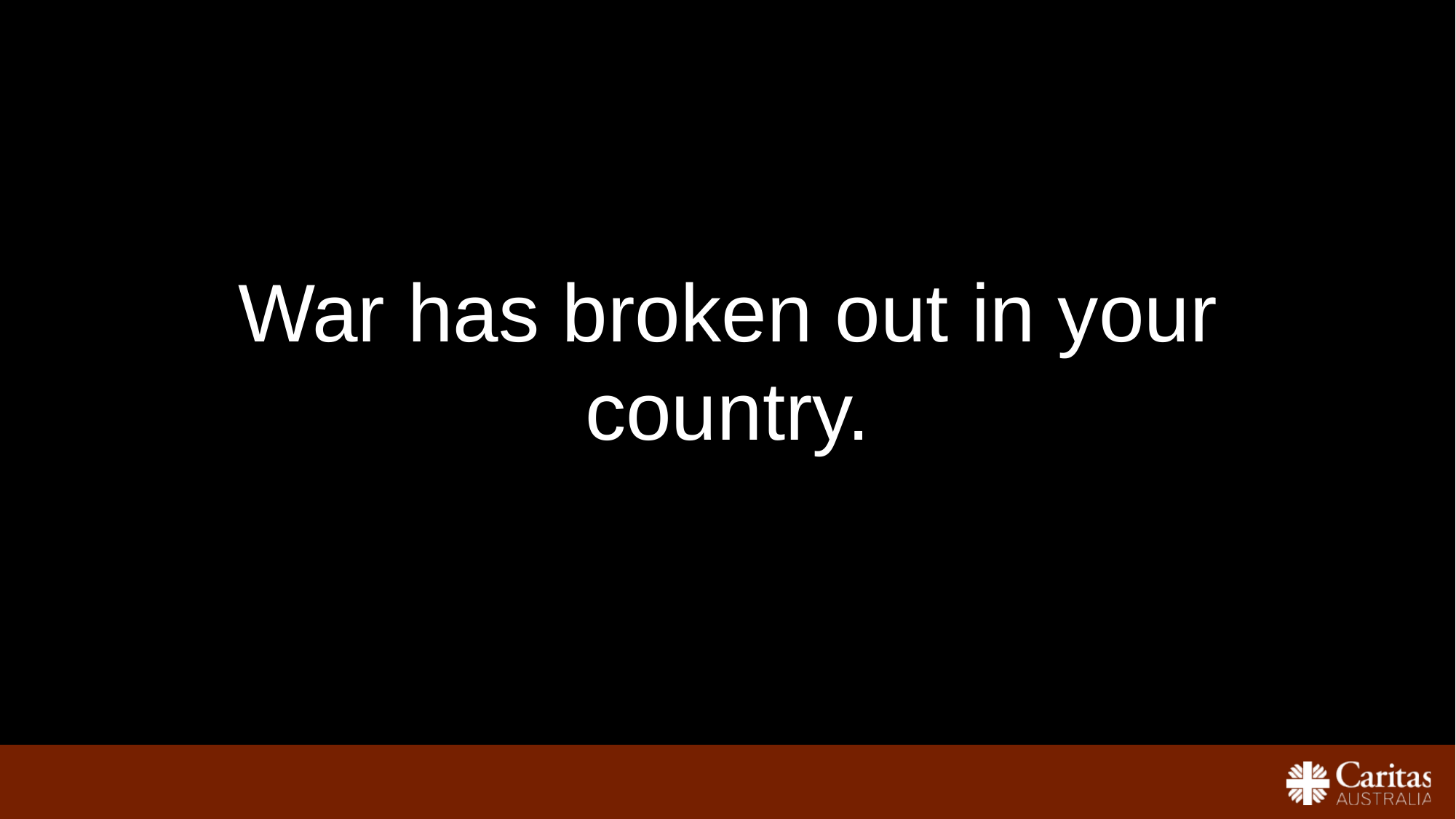

War has broken out in your country.